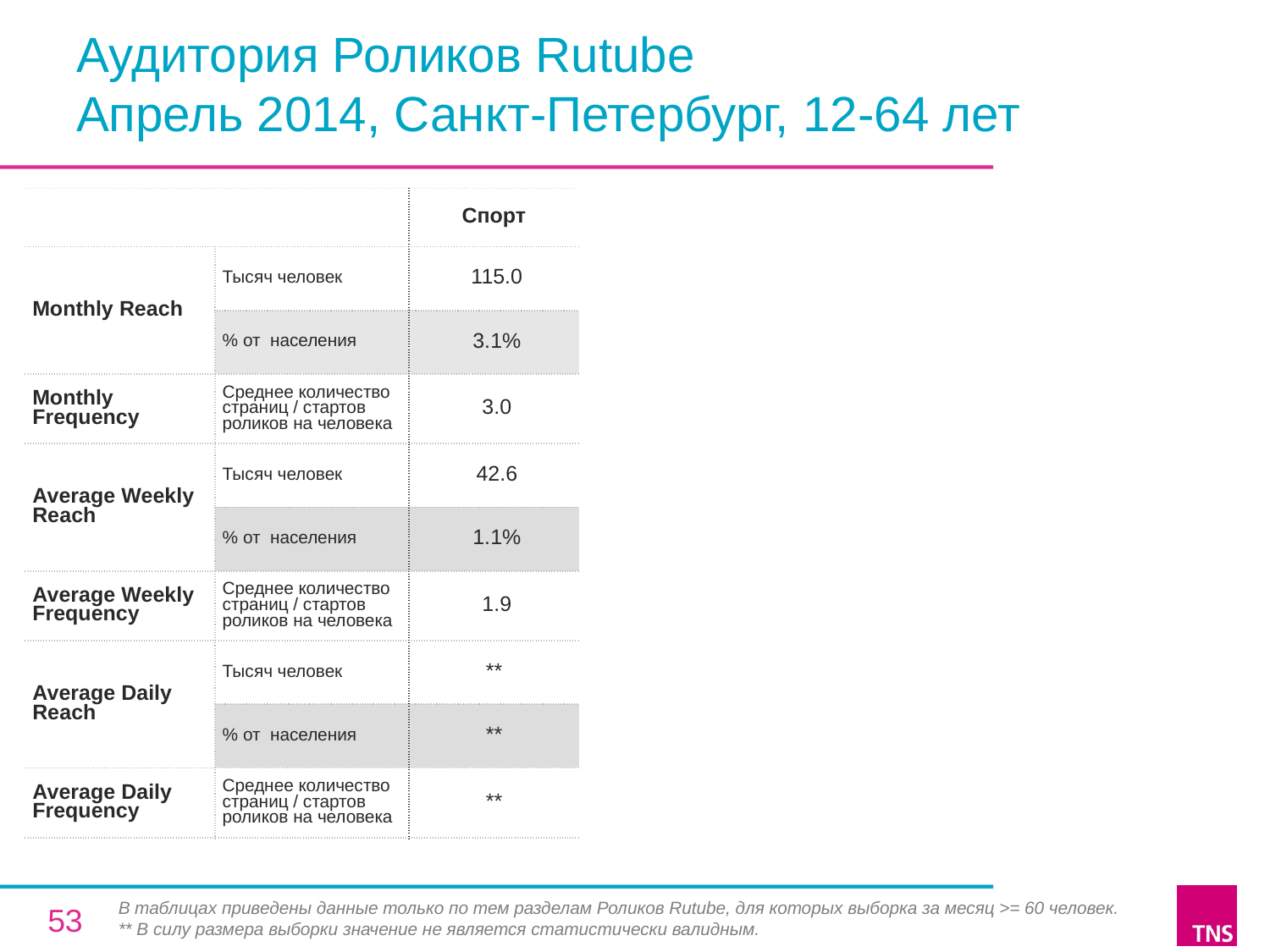

# Аудитория Роликов Rutube Апрель 2014, Санкт-Петербург, 12-64 лет
|  |  | Спорт |
| --- | --- | --- |
| Monthly Reach | Тысяч человек | 115.0 |
|  | % от населения | 3.1% |
| Monthly Frequency | Среднее количество страниц / стартов роликов на человека | 3.0 |
| Average Weekly Reach | Тысяч человек | 42.6 |
|  | % от населения | 1.1% |
| Average Weekly Frequency | Среднее количество страниц / стартов роликов на человека | 1.9 |
| Average Daily Reach | Тысяч человек | \*\* |
|  | % от населения | \*\* |
| Average Daily Frequency | Среднее количество страниц / стартов роликов на человека | \*\* |
В таблицах приведены данные только по тем разделам Роликов Rutube, для которых выборка за месяц >= 60 человек.
** В силу размера выборки значение не является статистически валидным.
53